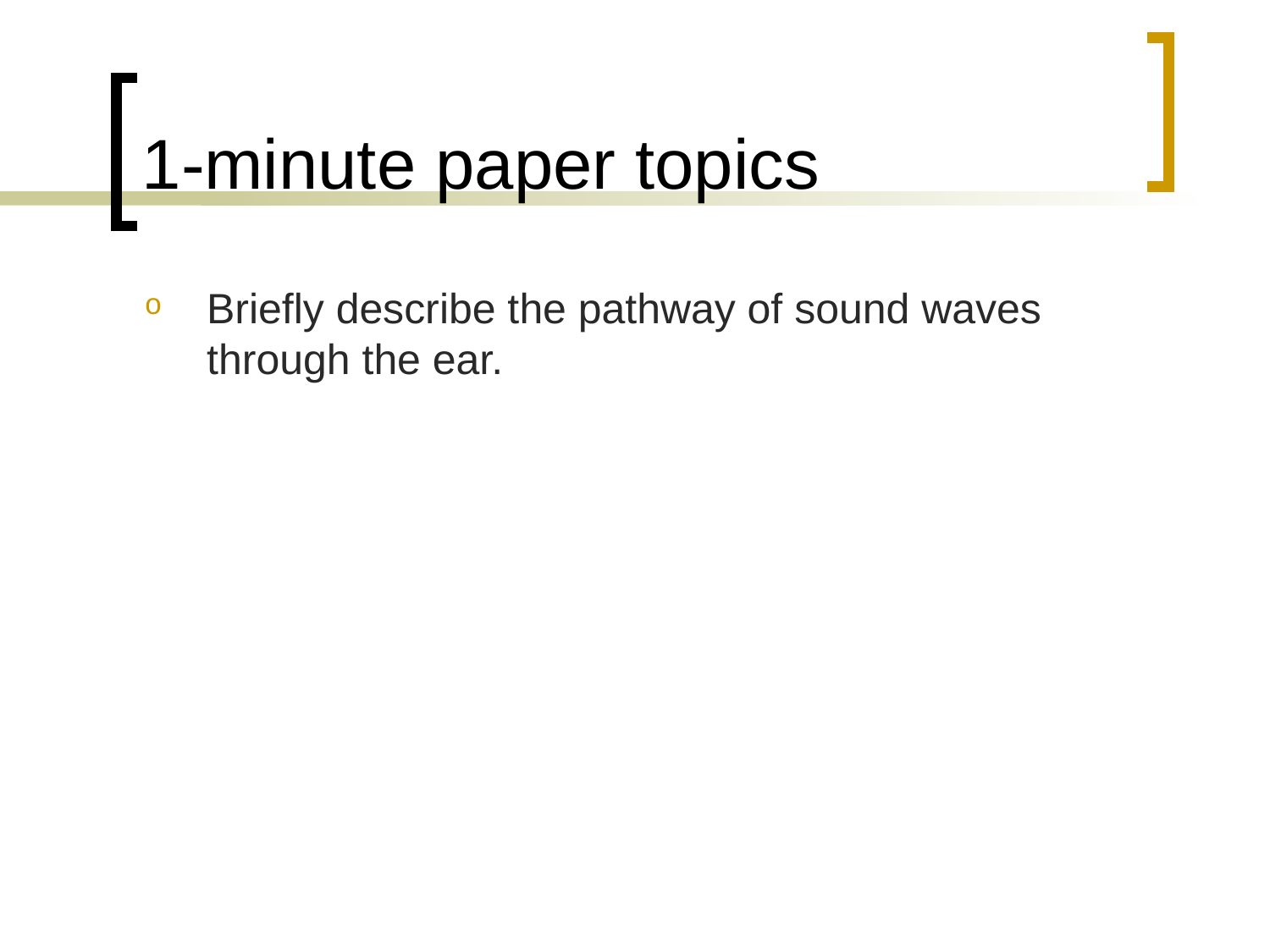

# 1-minute paper topics
Briefly describe the pathway of sound waves through the ear.